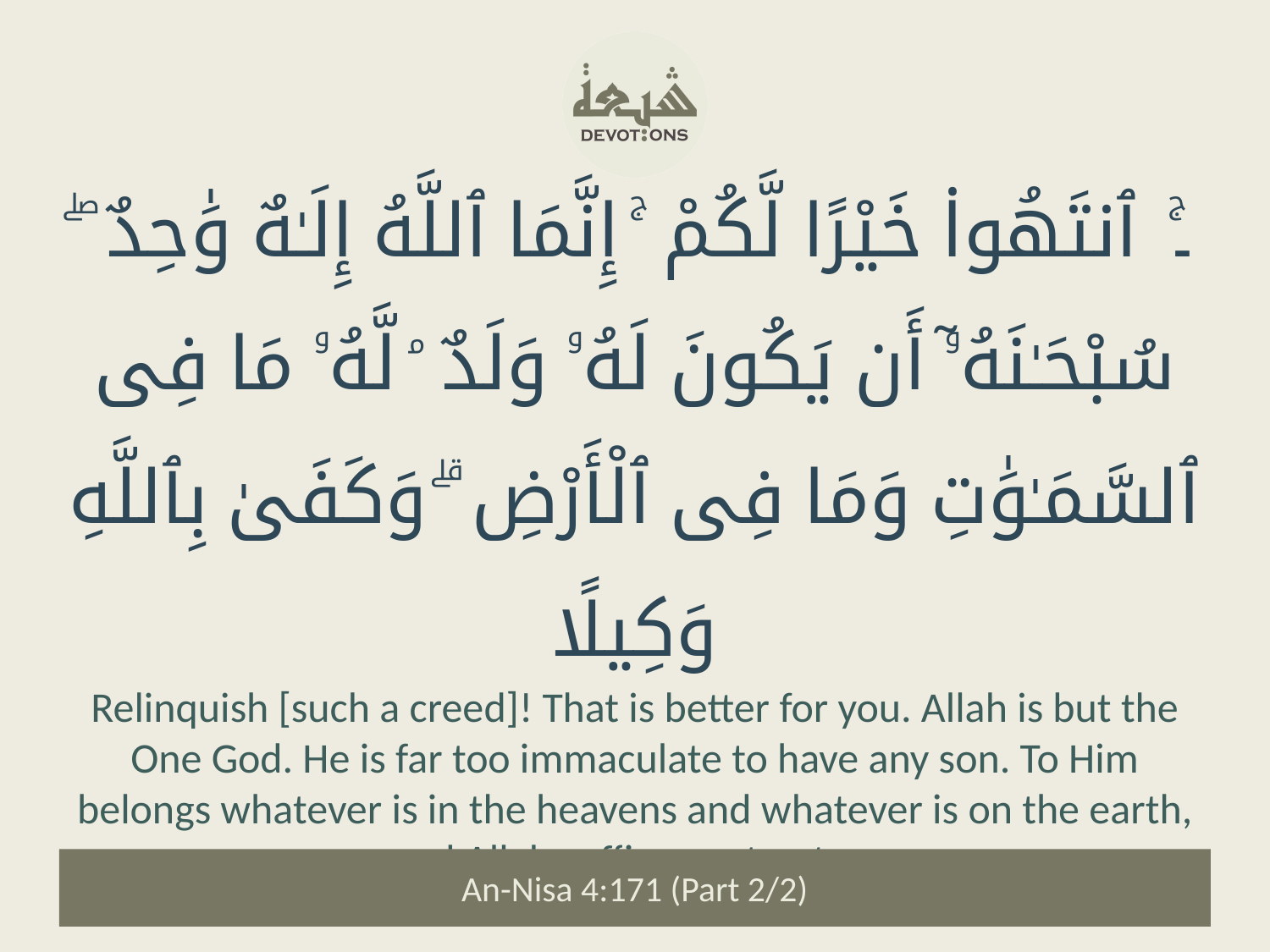

۔ۚ  ٱنتَهُوا۟ خَيْرًا لَّكُمْ ۚ إِنَّمَا ٱللَّهُ إِلَـٰهٌ وَٰحِدٌ ۖ سُبْحَـٰنَهُۥٓ أَن يَكُونَ لَهُۥ وَلَدٌ ۘ لَّهُۥ مَا فِى ٱلسَّمَـٰوَٰتِ وَمَا فِى ٱلْأَرْضِ ۗ وَكَفَىٰ بِٱللَّهِ وَكِيلًا
Relinquish [such a creed]! That is better for you. Allah is but the One God. He is far too immaculate to have any son. To Him belongs whatever is in the heavens and whatever is on the earth, and Allah suffices as trustee.
An-Nisa 4:171 (Part 2/2)